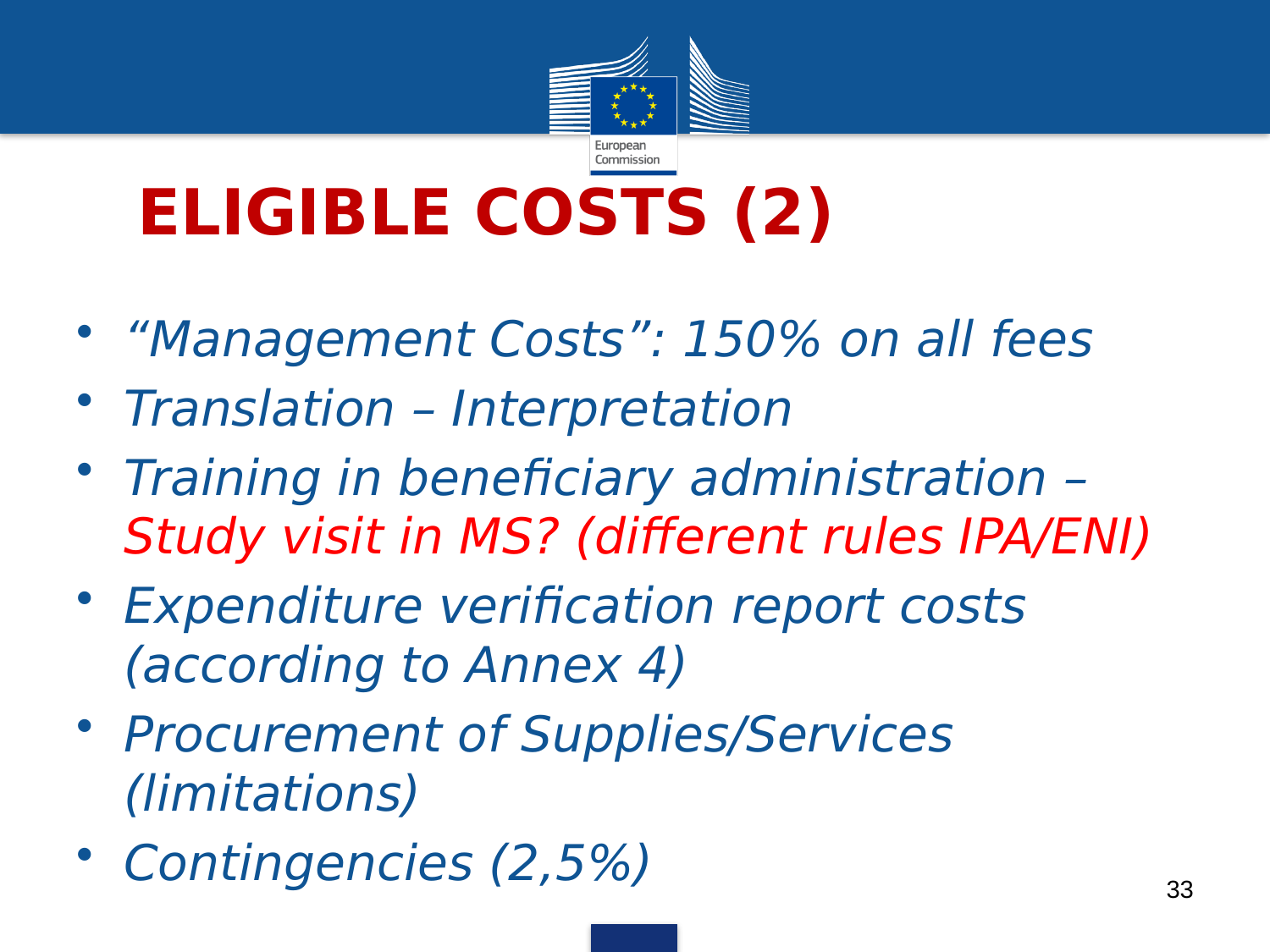

# ELIGIBLE COSTS (2)

“Management Costs”: 150% on all fees
Translation – Interpretation
Training in beneficiary administration –  Study visit in MS? (different rules IPA/ENI)
Expenditure verification report costs (according to Annex 4)
Procurement of Supplies/Services (limitations)
Contingencies (2,5%)

33